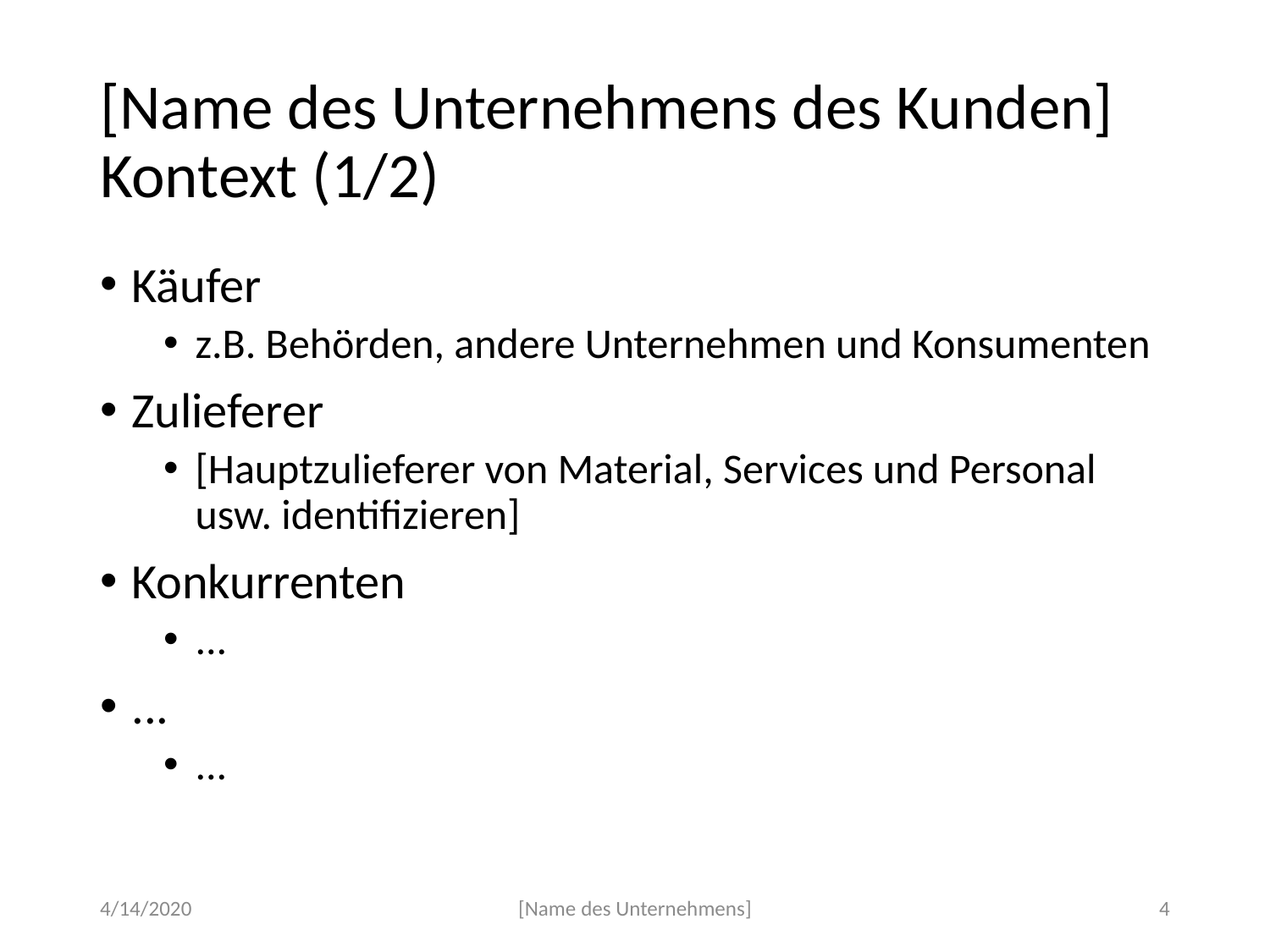

# [Name des Unternehmens des Kunden] Kontext (1/2)
Käufer
z.B. Behörden, andere Unternehmen und Konsumenten
Zulieferer
[Hauptzulieferer von Material, Services und Personal usw. identifizieren]
Konkurrenten
...
...
...
4/14/2020
[Name des Unternehmens]
4